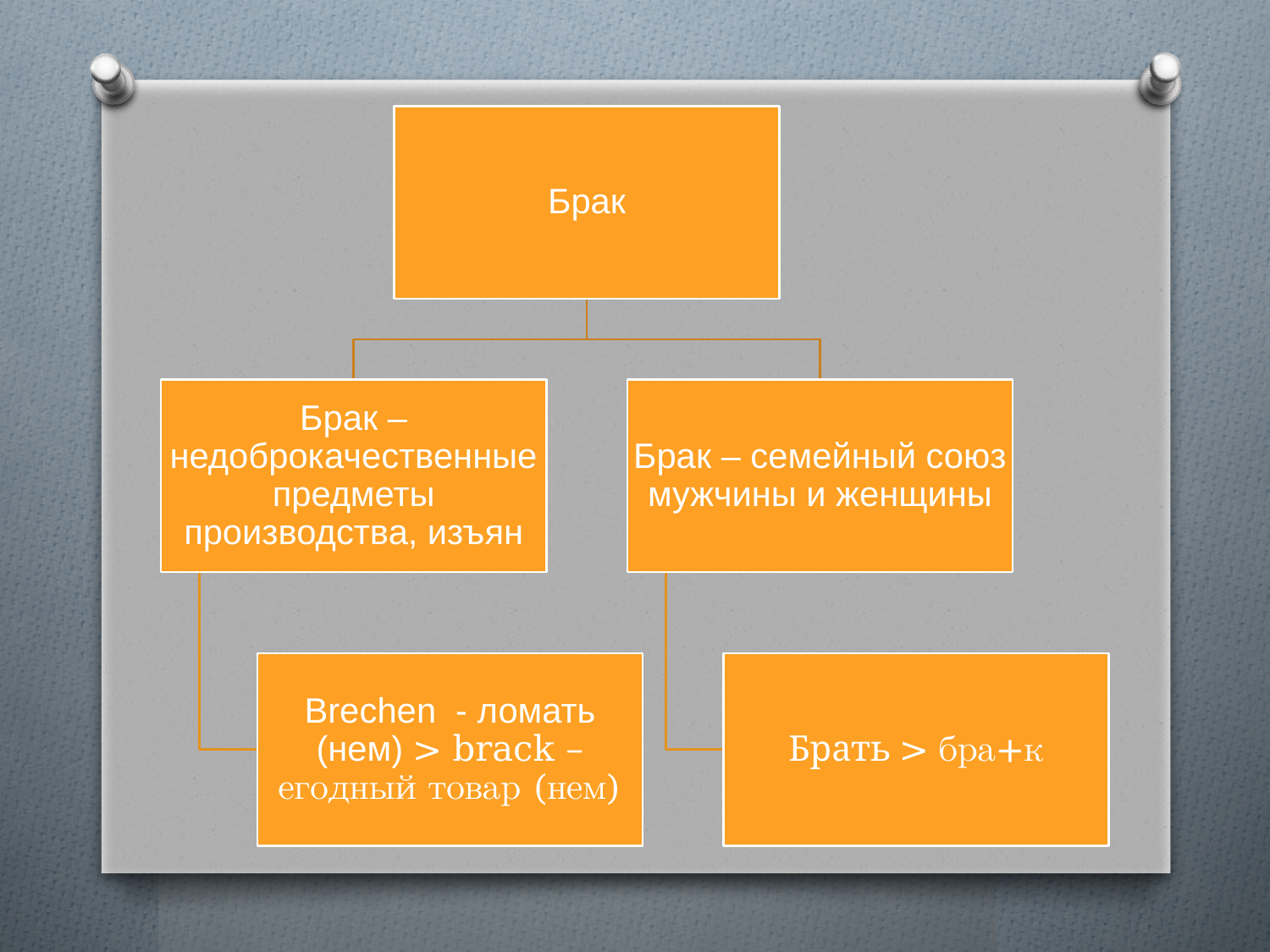

Брак
Брак – недоброкачественные предметы производства, изъян
Brechen  - ломать (нем) > brack – егодный товар (нем)
Брак – семейный союз мужчины и женщины
Брать > бра+к